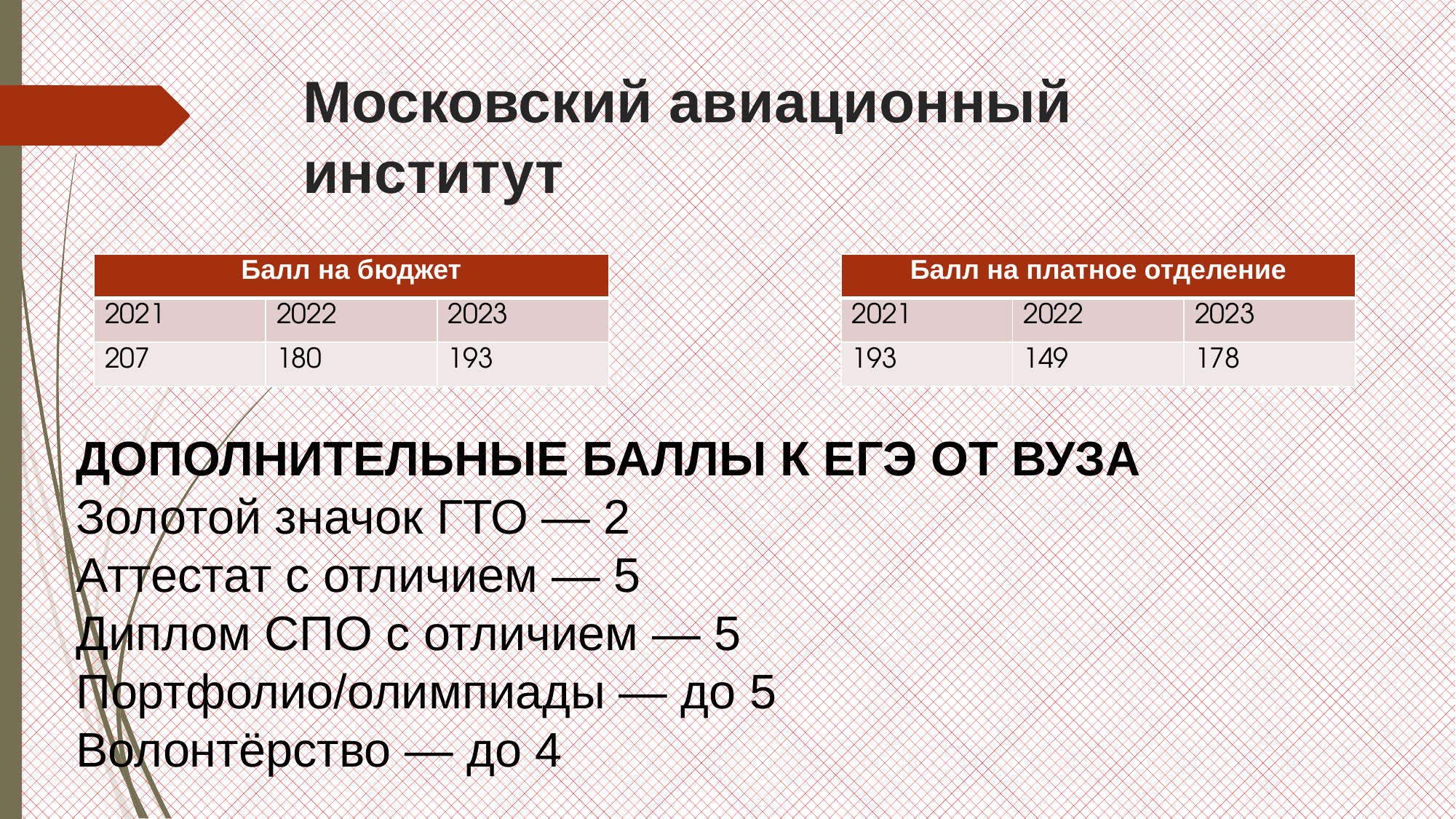

# Московский авиационный институт
| Балл на бюджет |  |  |
| --- | --- | --- |
| 2021 | 2022 | 2023 |
| 207 | 180 | 193 |
| Балл на платное отделение |  |  |
| --- | --- | --- |
| 2021 | 2022 | 2023 |
| 193 | 149 | 178 |
ДОПОЛНИТЕЛЬНЫЕ БАЛЛЫ К ЕГЭ ОТ ВУЗА
Золотой значок ГТО — 2
Аттестат с отличием — 5
Диплом СПО с отличием — 5
Портфолио/олимпиады — до 5
Волонтёрство — до 4